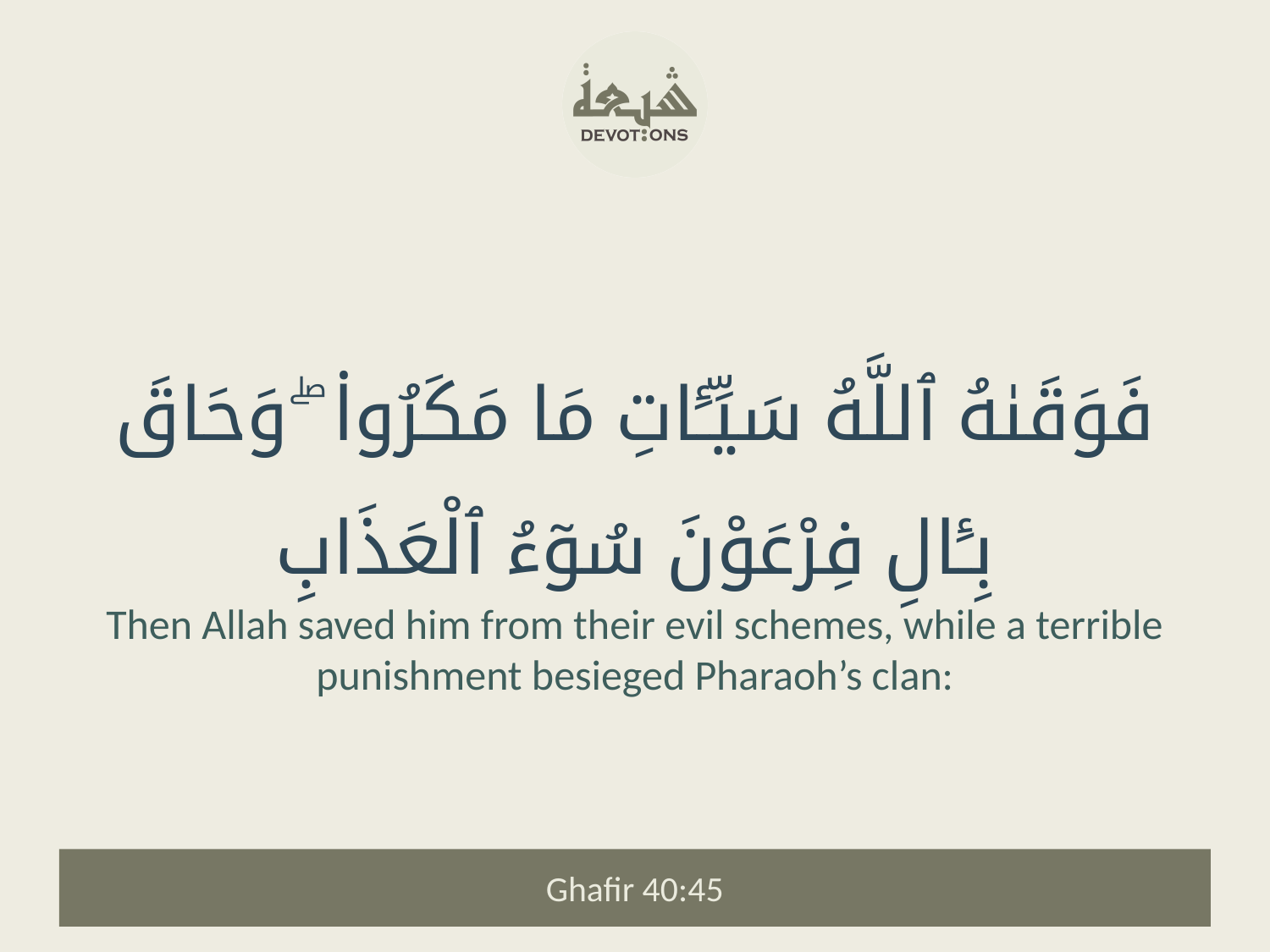

فَوَقَىٰهُ ٱللَّهُ سَيِّـَٔاتِ مَا مَكَرُوا۟ ۖ وَحَاقَ بِـَٔالِ فِرْعَوْنَ سُوٓءُ ٱلْعَذَابِ
Then Allah saved him from their evil schemes, while a terrible punishment besieged Pharaoh’s clan:
Ghafir 40:45